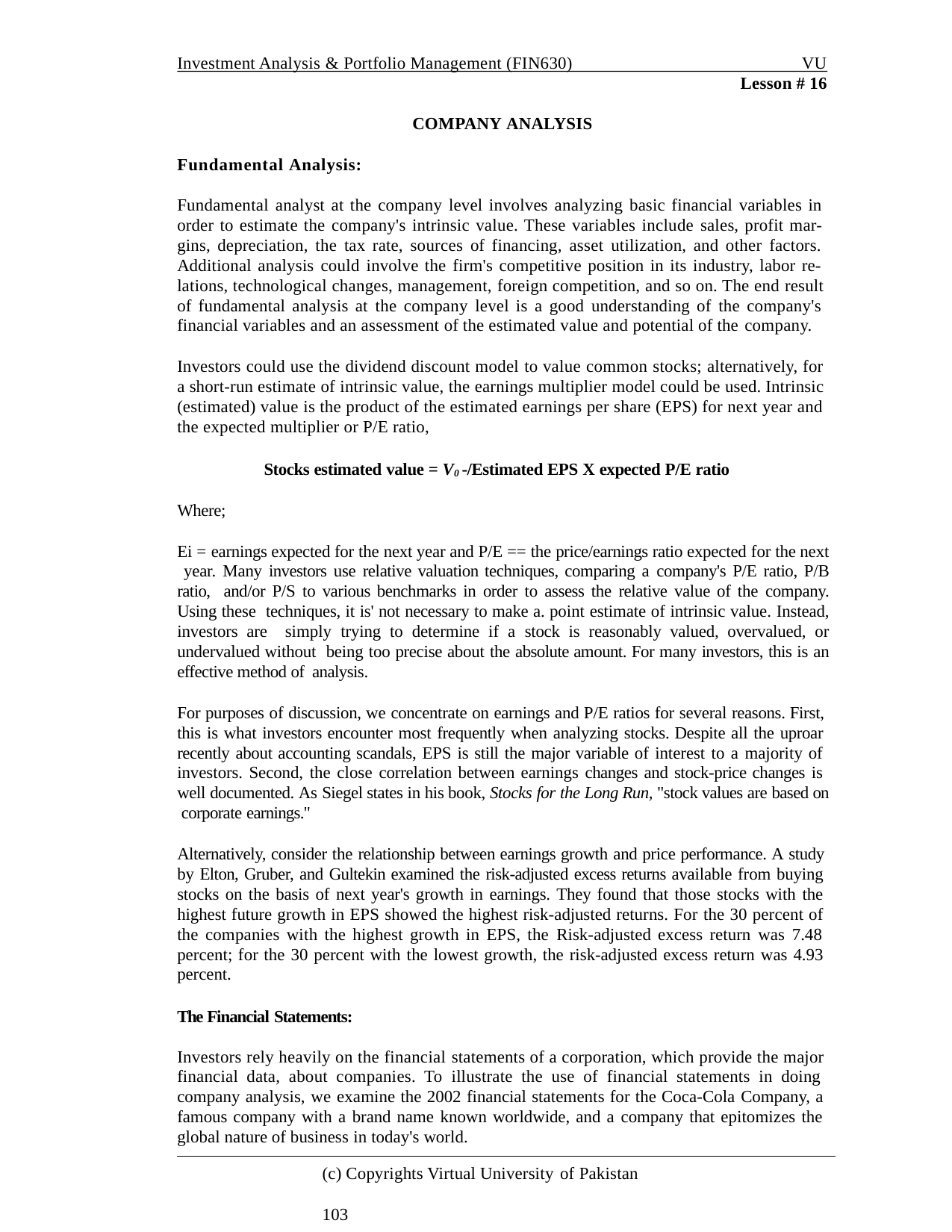

Investment Analysis & Portfolio Management (FIN630)
VU
Lesson # 16

COMPANY ANALYSIS

Fundamental Analysis:

Fundamental analyst at the company level involves analyzing basic financial variables in  order to estimate the company's intrinsic value. These variables include sales, profit mar-  gins, depreciation, the tax rate, sources of financing, asset utilization, and other factors.  Additional analysis could involve the firm's competitive position in its industry, labor re-  lations, technological changes, management, foreign competition, and so on. The end result  of fundamental analysis at the company level is a good understanding of the company's  financial variables and an assessment of the estimated value and potential of the company.

Investors could use the dividend discount model to value common stocks; alternatively, for  a short-run estimate of intrinsic value, the earnings multiplier model could be used. Intrinsic  (estimated) value is the product of the estimated earnings per share (EPS) for next year and  the expected multiplier or P/E ratio,

Stocks estimated value = V0 -/Estimated EPS X expected P/E ratio

Where;

Ei = earnings expected for the next year and P/E == the price/earnings ratio expected for the next  year. Many investors use relative valuation techniques, comparing a company's P/E ratio, P/B ratio,  and/or P/S to various benchmarks in order to assess the relative value of the company. Using these  techniques, it is' not necessary to make a. point estimate of intrinsic value. Instead, investors are  simply trying to determine if a stock is reasonably valued, overvalued, or undervalued without  being too precise about the absolute amount. For many investors, this is an effective method of  analysis.

For purposes of discussion, we concentrate on earnings and P/E ratios for several reasons. First,  this is what investors encounter most frequently when analyzing stocks. Despite all the uproar  recently about accounting scandals, EPS is still the major variable of interest to a majority of  investors. Second, the close correlation between earnings changes and stock-price changes is  well documented. As Siegel states in his book, Stocks for the Long Run, "stock values are based on  corporate earnings."

Alternatively, consider the relationship between earnings growth and price performance. A study  by Elton, Gruber, and Gultekin examined the risk-adjusted excess returns available from buying  stocks on the basis of next year's growth in earnings. They found that those stocks with the  highest future growth in EPS showed the highest risk-adjusted returns. For the 30 percent of  the companies with the highest growth in EPS, the Risk-adjusted excess return was 7.48  percent; for the 30 percent with the lowest growth, the risk-adjusted excess return was 4.93  percent.

The Financial Statements:

Investors rely heavily on the financial statements of a corporation, which provide the major  financial data, about companies. To illustrate the use of financial statements in doing  company analysis, we examine the 2002 financial statements for the Coca-Cola Company, a  famous company with a brand name known worldwide, and a company that epitomizes the  global nature of business in today's world.
(c) Copyrights Virtual University of Pakistan	103